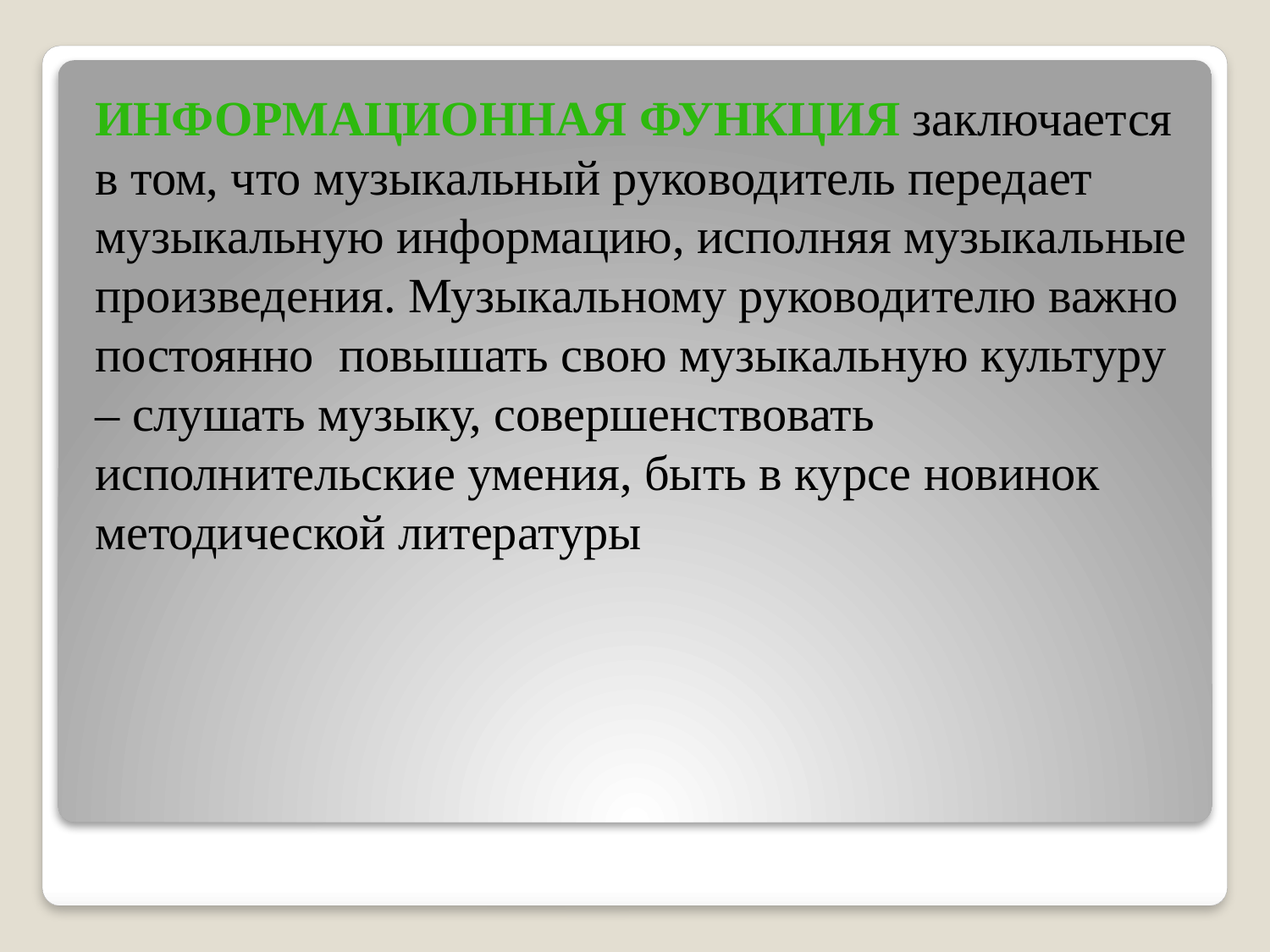

Информационная функция заключается в том, что музыкальный руководитель передает музыкальную информацию, исполняя музыкальные произведения. Музыкальному руководителю важно постоянно  повышать свою музыкальную культуру – слушать музыку, совершенствовать исполнительские умения, быть в курсе новинок методической литературы